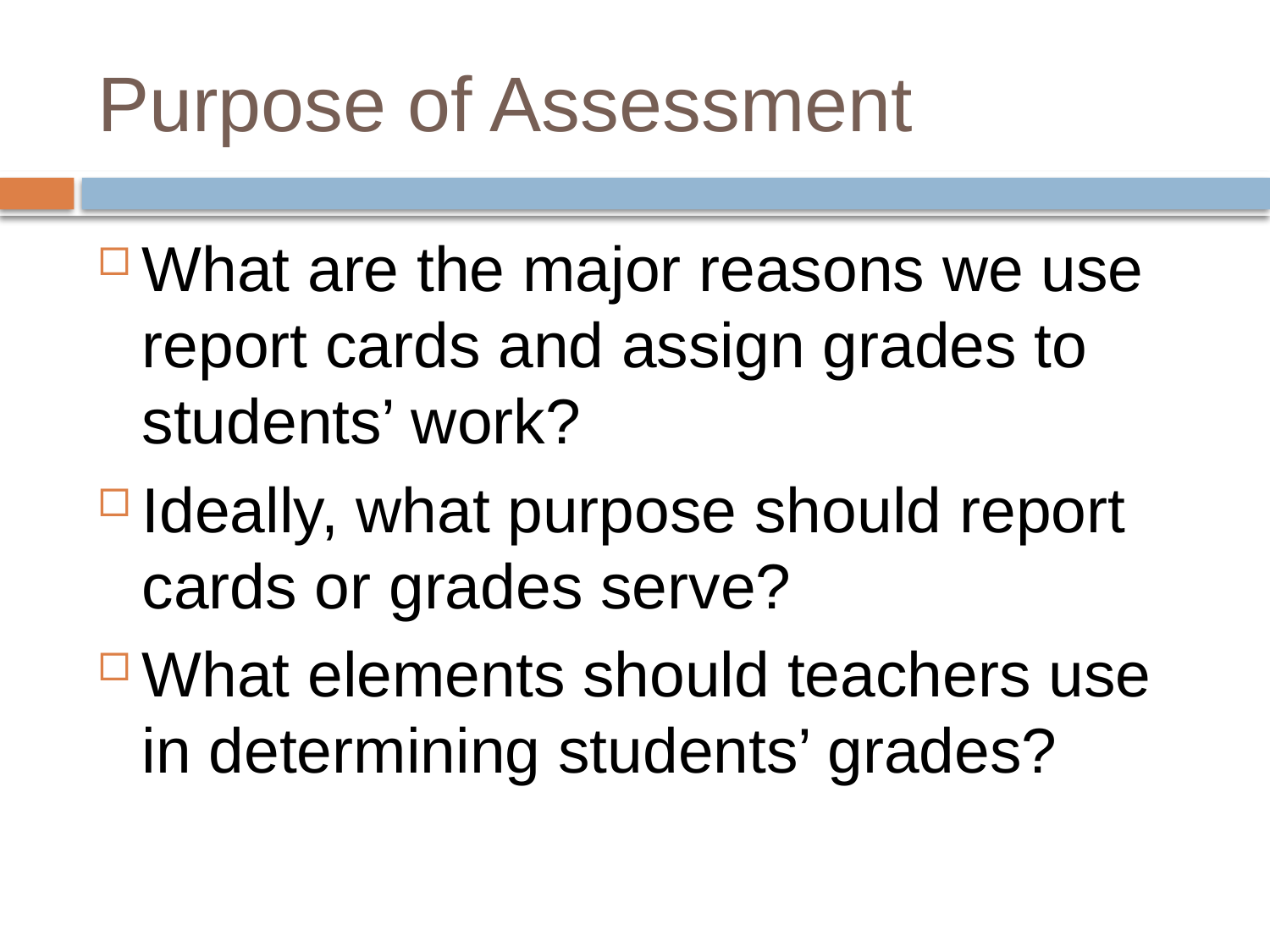

# Purpose of Assessment
What are the major reasons we use report cards and assign grades to students’ work?
Ideally, what purpose should report cards or grades serve?
What elements should teachers use in determining students’ grades?